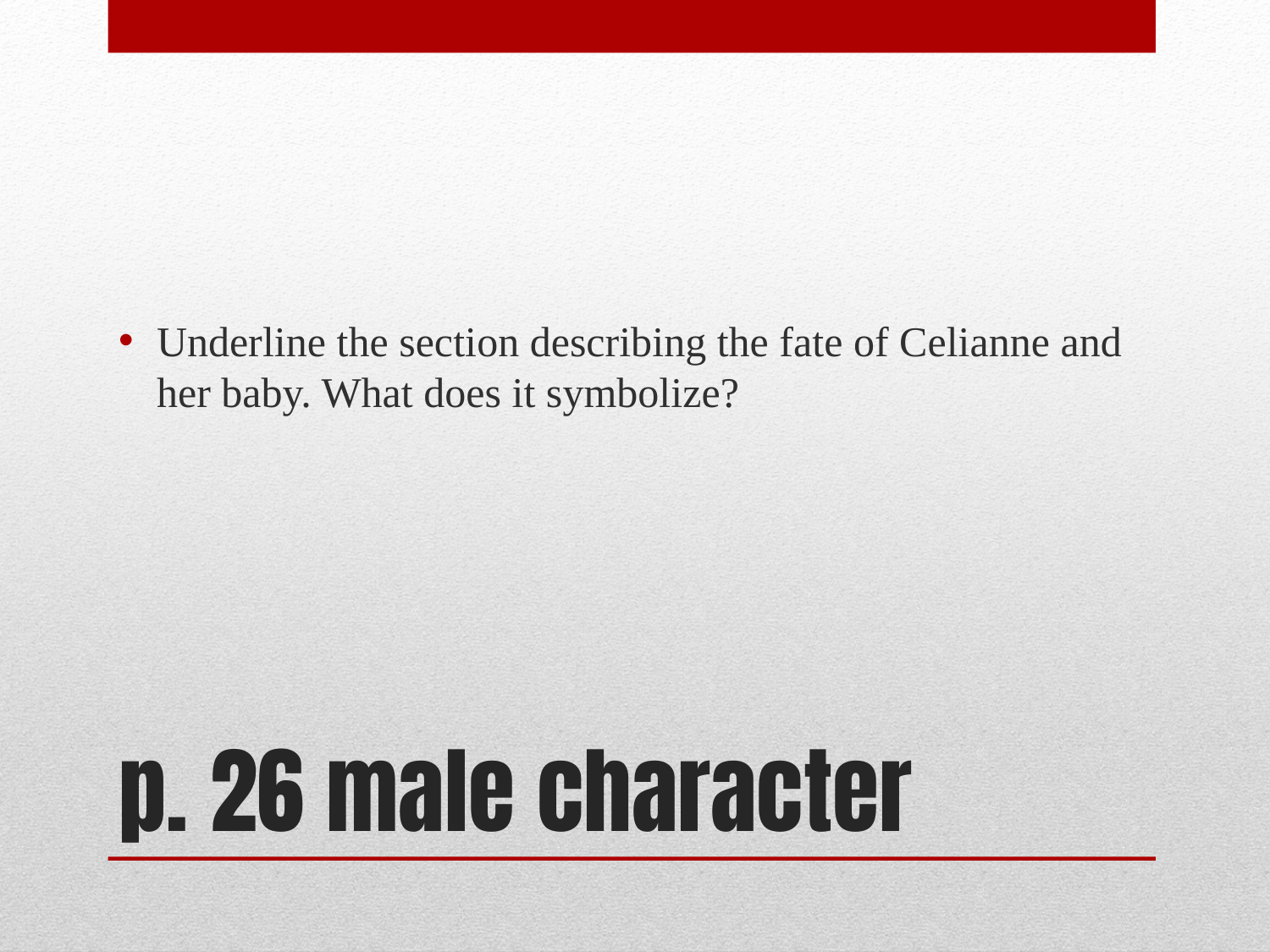

Underline the section describing the fate of Celianne and her baby. What does it symbolize?
# p. 26 male character